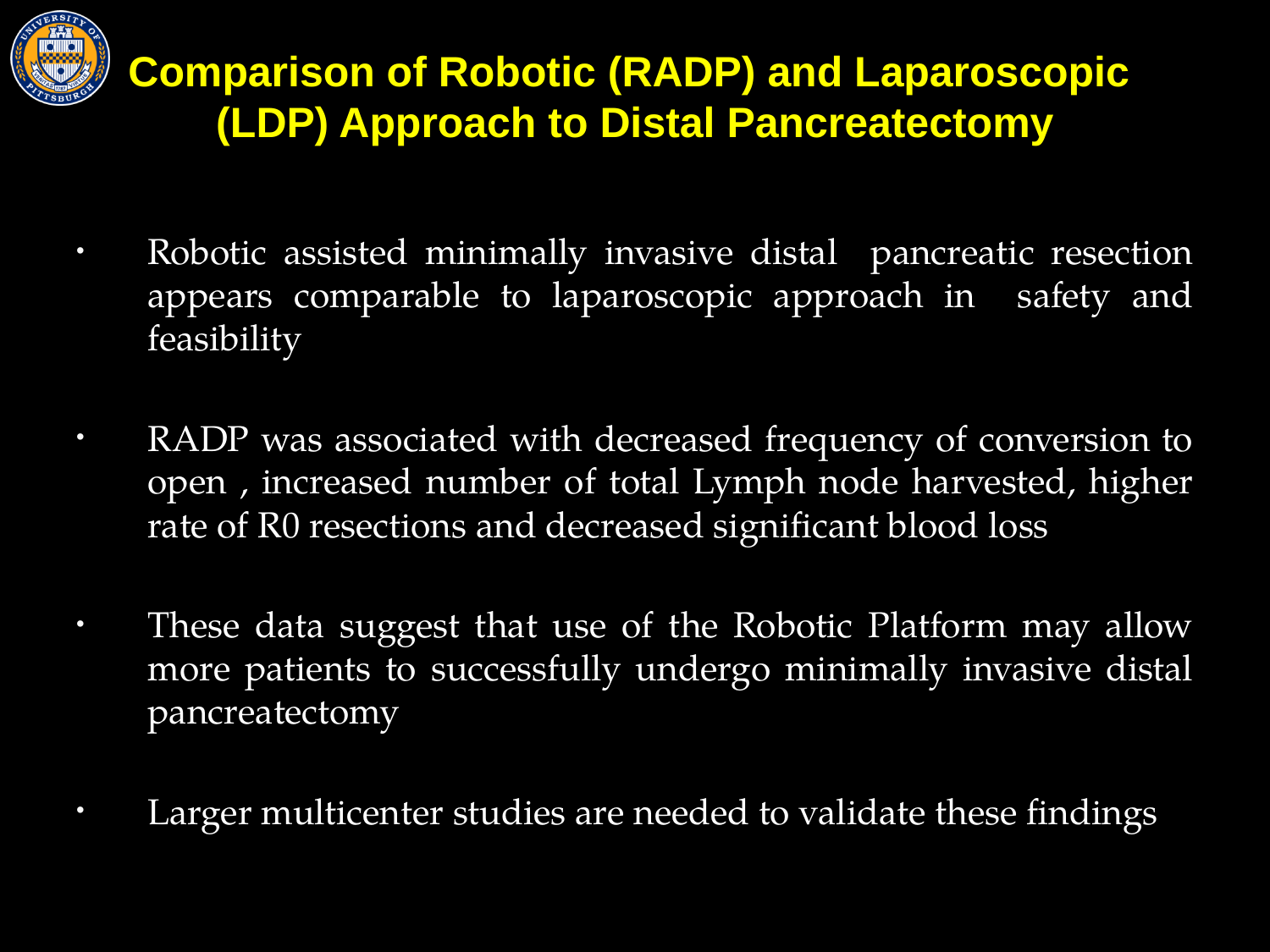

# Comparison of Robotic (RADP) and Laparoscopic (LDP) Approach to Distal Pancreatectomy

Robotic assisted minimally invasive distal  pancreatic resection appears comparable to laparoscopic approach in  safety and feasibility

RADP was associated with decreased frequency of conversion to open , increased number of total Lymph node harvested, higher rate of R0 resections and decreased significant blood loss

These data suggest that use of the Robotic Platform may allow more patients to successfully undergo minimally invasive distal pancreatectomy

Larger multicenter studies are needed to validate these findings